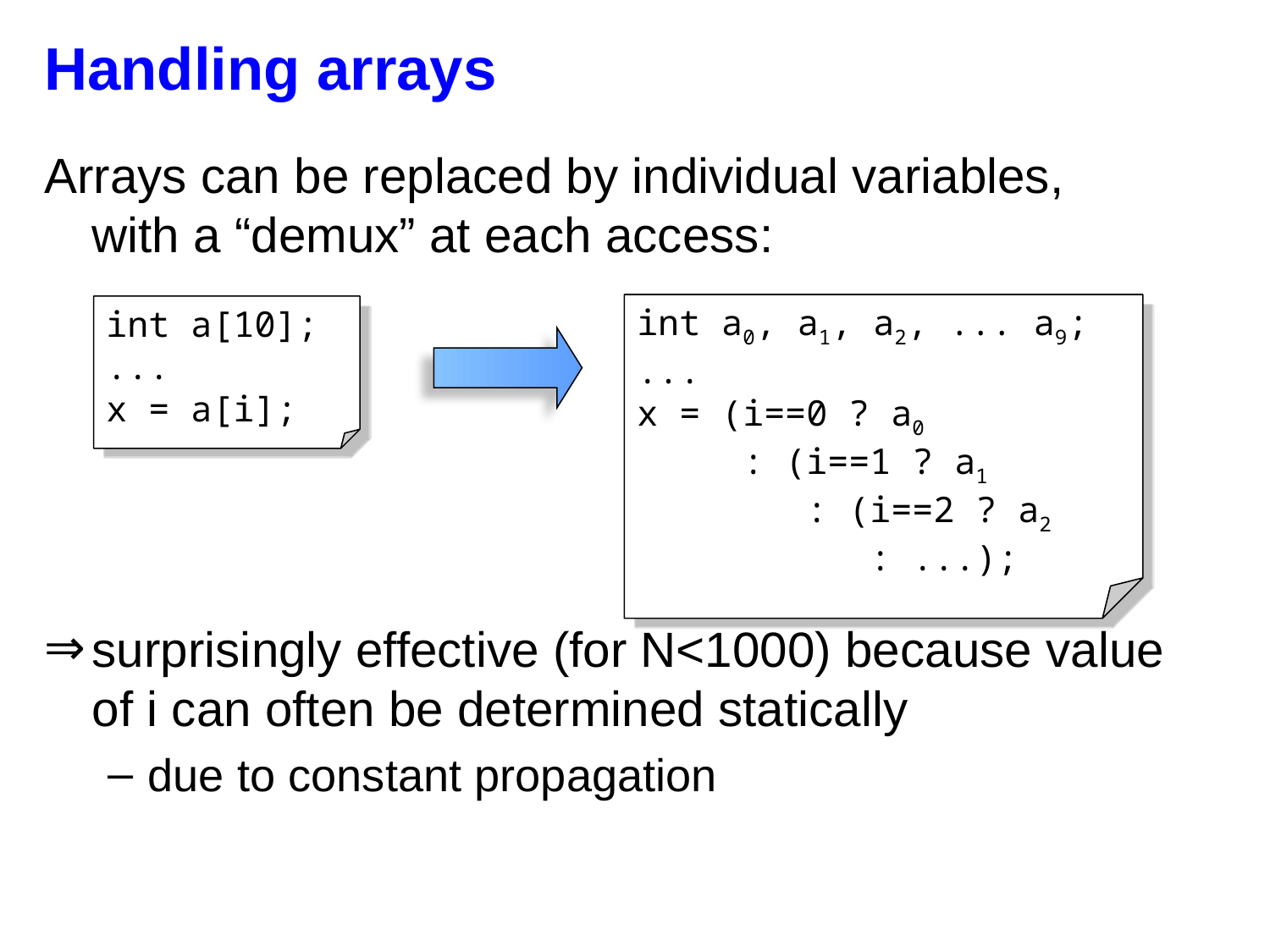

# Handling arrays
Arrays can be replaced by individual variables,
with a “demux” at each access:

surprisingly effective (for N<1000) because value
of i can often be determined statically
due to constant propagation

int a0, a1, a2, ... a9;
...
x = (i==0 ? a0
     : (i==1 ? a1
        : (i==2 ? a2
           : ...);
int a[10];
...
x = a[i];